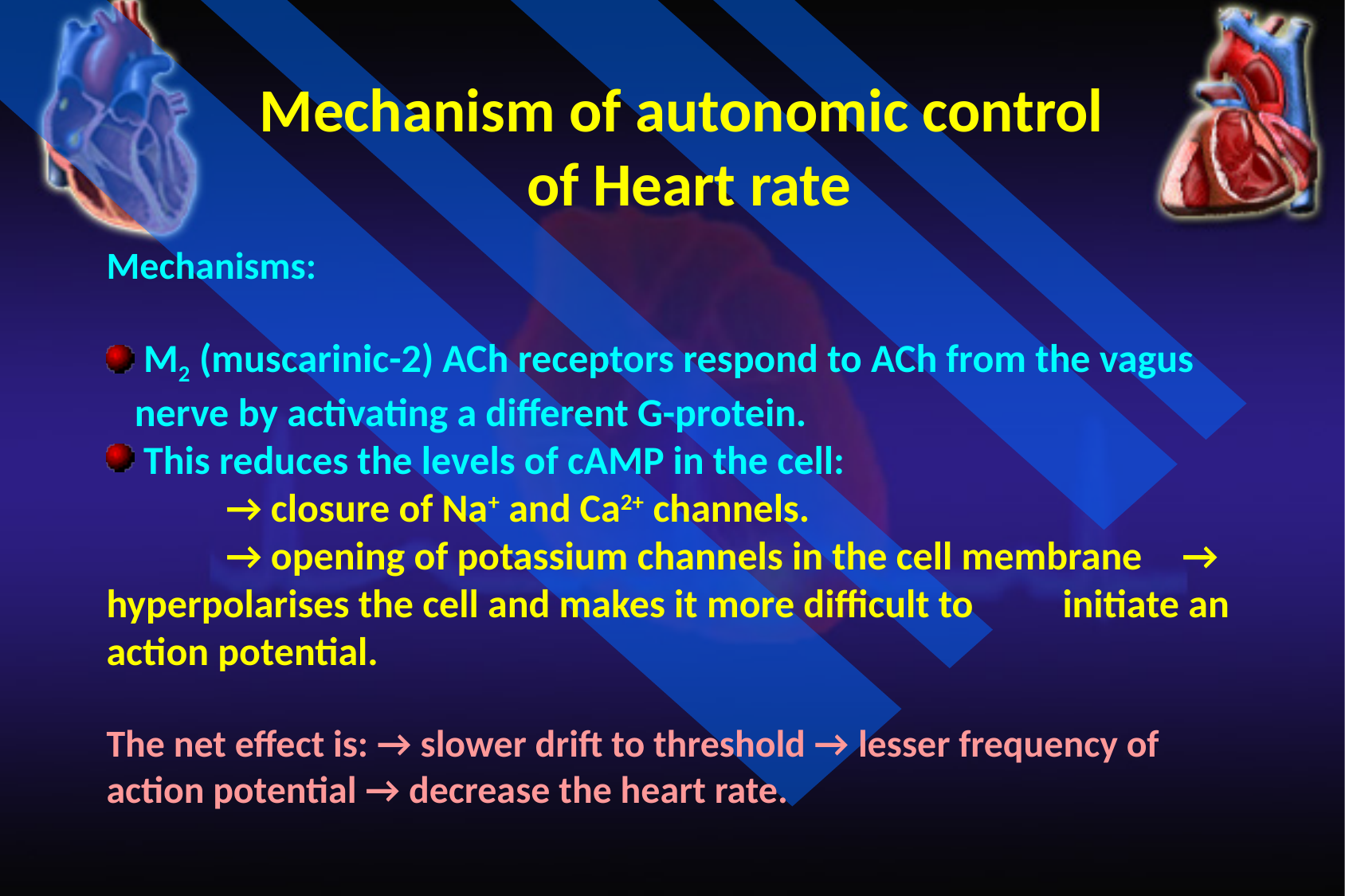

Mechanism of autonomic control
 of Heart rate

Mechanisms:

 M2 (muscarinic-2) ACh receptors respond to ACh from the vagus nerve by activating a different G-protein.
 This reduces the levels of cAMP in the cell:
	→ closure of Na+ and Ca2+ channels.
	→ opening of potassium channels in the cell membrane 	→ hyperpolarises the cell and makes it more difficult to 	initiate an action potential.

The net effect is: → slower drift to threshold → lesser frequency of action potential → decrease the heart rate.